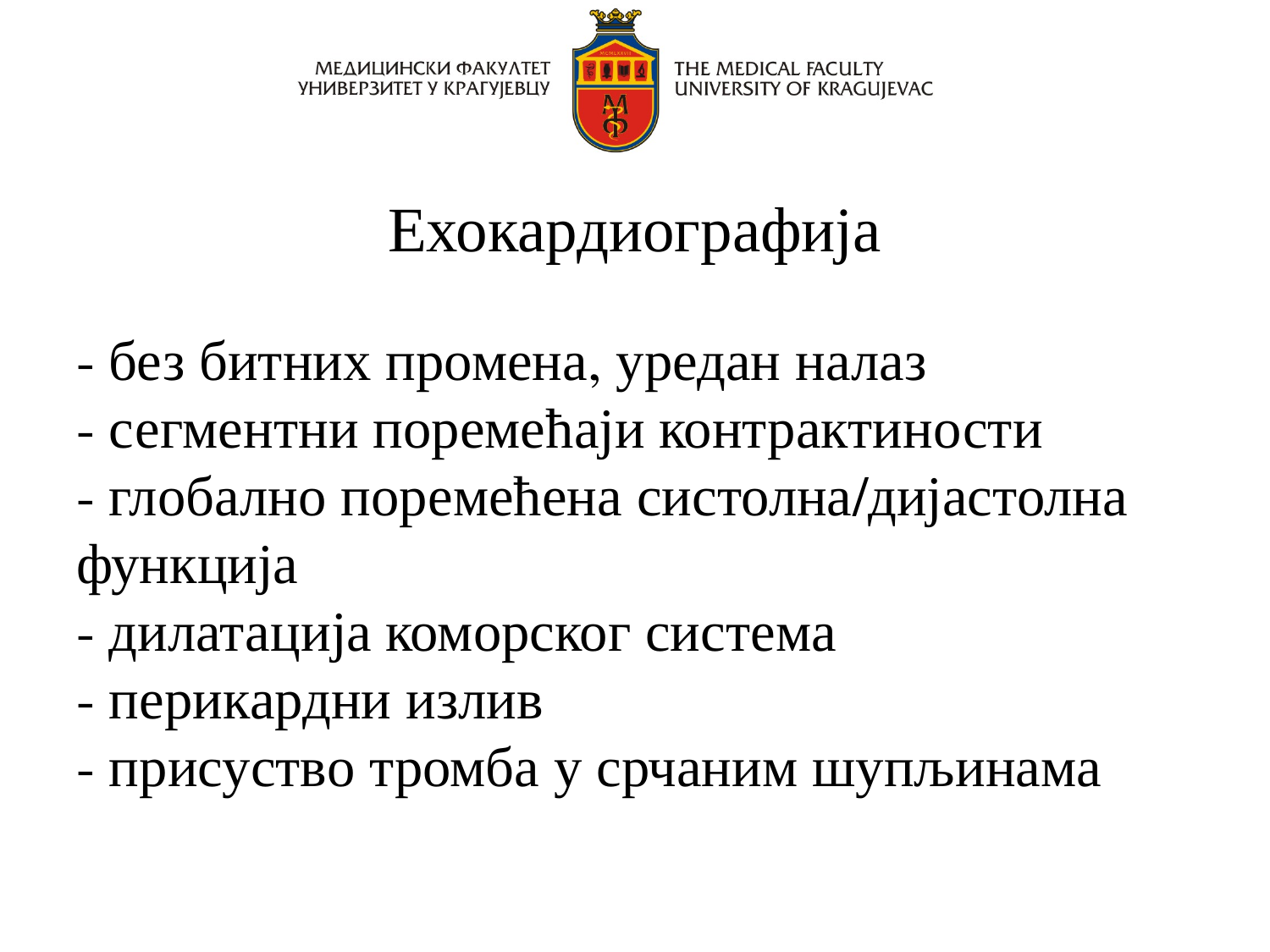

# Ехокардиографија
- без битних промена, уредан налаз
- сегментни поремећаји контрактиности
- глобално поремећена систолна/дијастолна функција
- дилатација коморског система
- перикардни излив
- присуство тромба у срчаним шупљинама